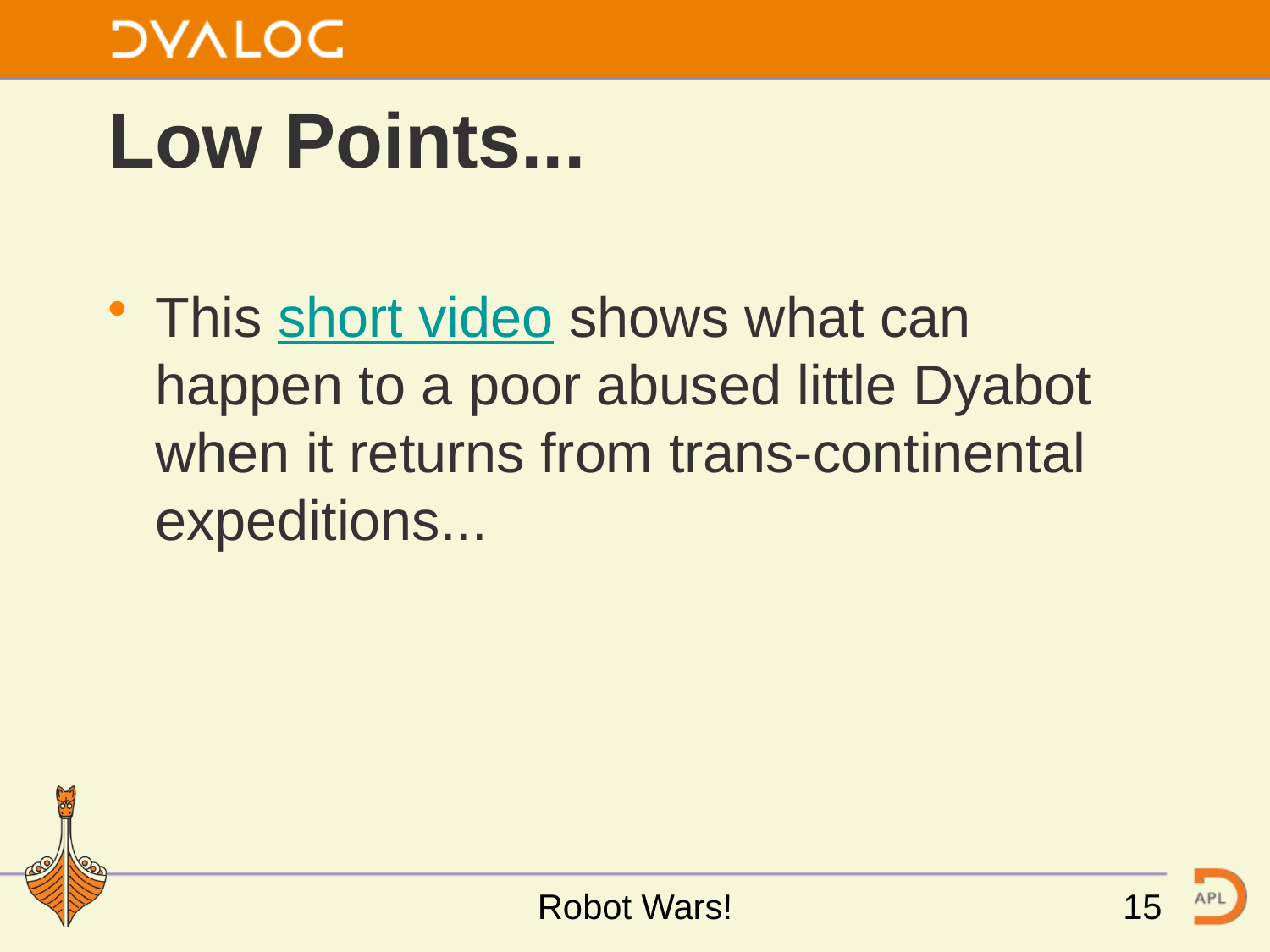

# Low Points...
This short video shows what can happen to a poor abused little Dyabot when it returns from trans-continental expeditions...
Robot Wars!
15